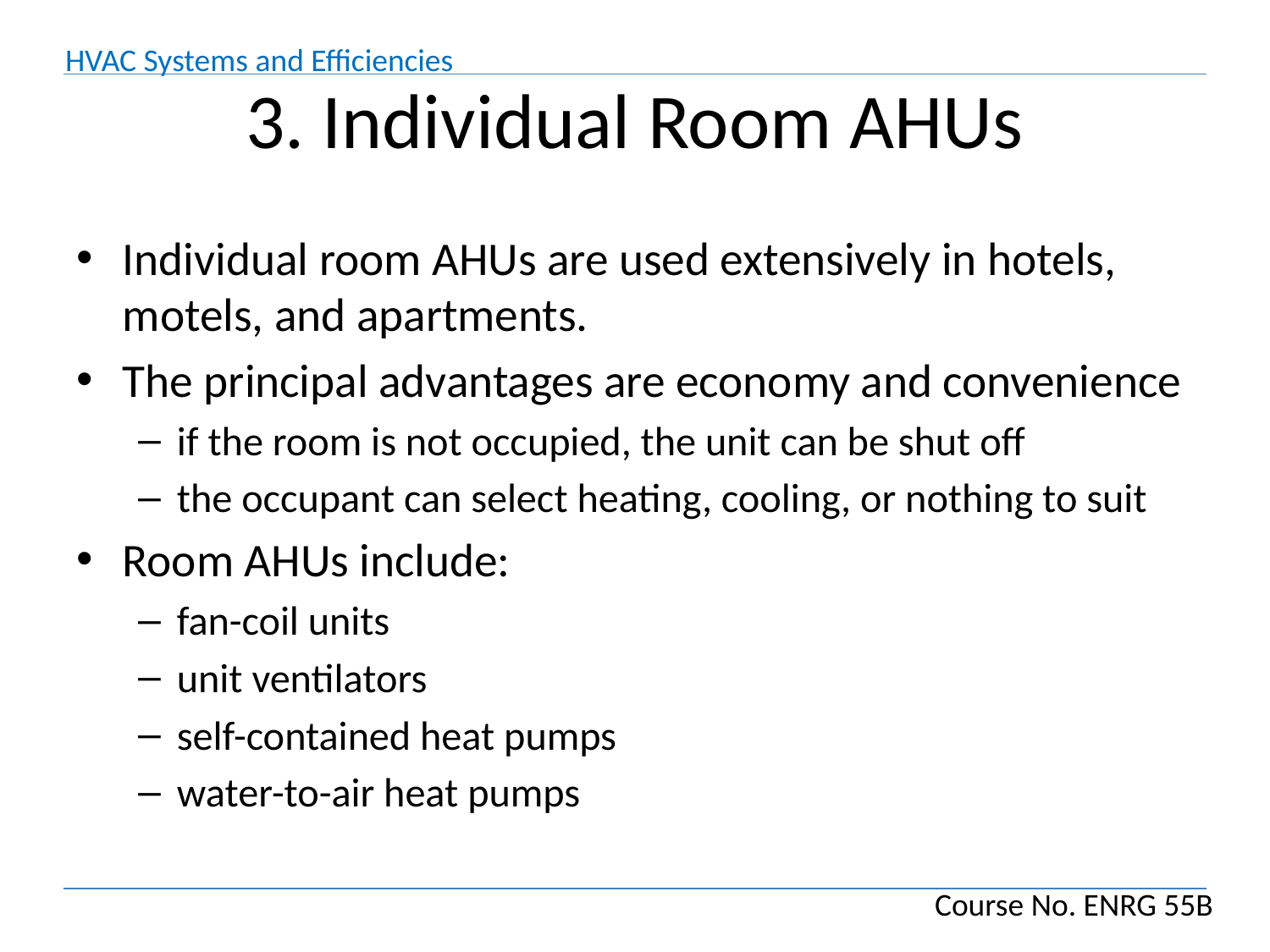

# 3. Individual Room AHUs
Individual room AHUs are used extensively in hotels, motels, and apartments.
The principal advantages are economy and convenience
if the room is not occupied, the unit can be shut off
the occupant can select heating, cooling, or nothing to suit
Room AHUs include:
fan-coil units
unit ventilators
self-contained heat pumps
water-to-air heat pumps